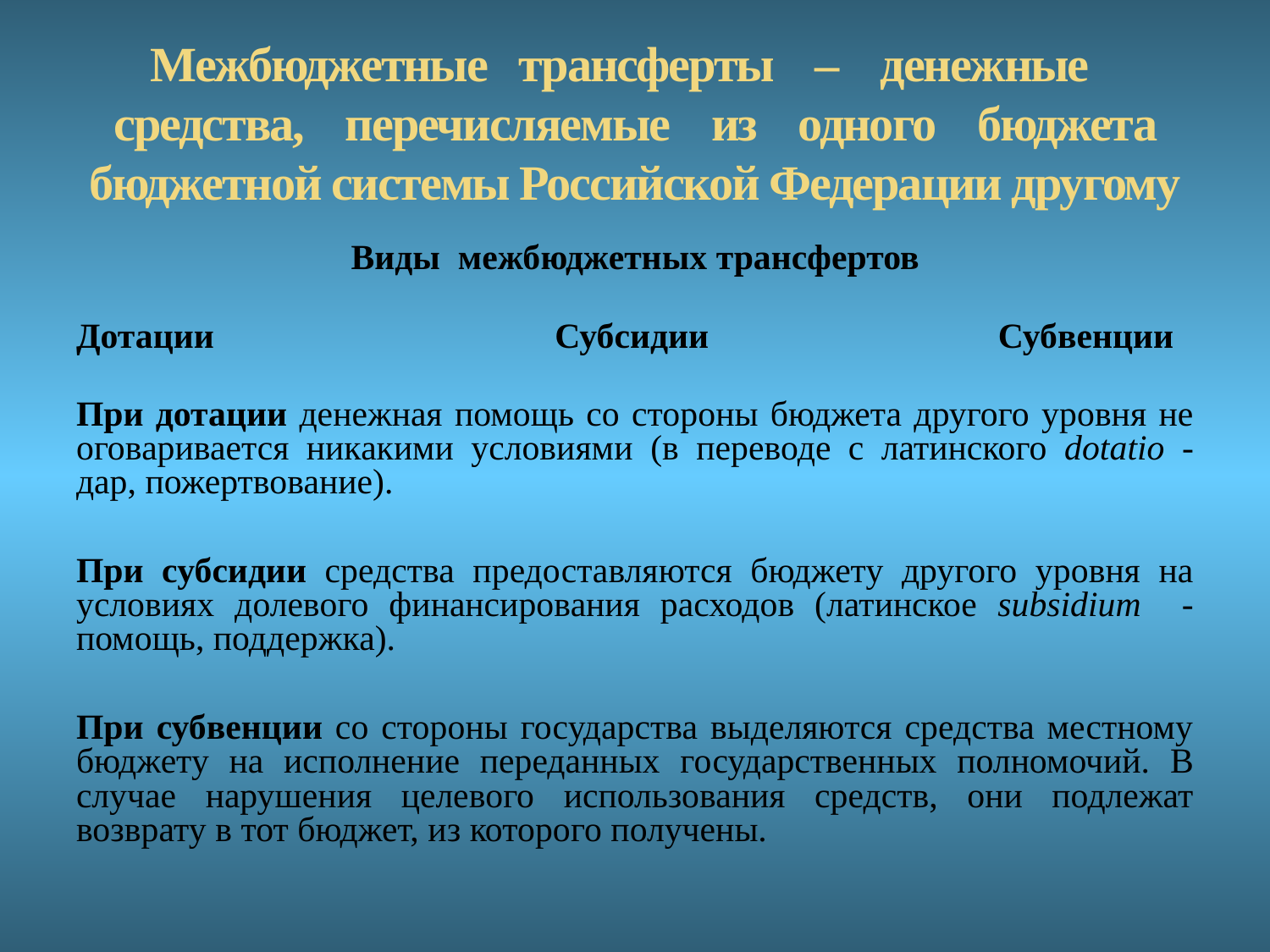

# Межбюджетные   трансферты    –    денежные    средства,    перечисляемые    из    одного    бюджета бюджетной системы Российской Федерации другому
Виды  межбюджетных трансфертов
Дотации		           Субсидии		                  Субвенции
При дотации денежная помощь со стороны бюджета другого уровня не оговаривается никакими условиями (в переводе с латинского dotatio - дар, пожертвование).

При субсидии средства предоставляются бюджету другого уровня на условиях долевого финансирования расходов (латинское subsidium  - помощь, поддержка).

При субвенции со стороны государства выделяются средства местному бюджету на исполнение переданных государственных полномочий. В случае нарушения целевого использования средств, они подлежат возврату в тот бюджет, из которого получены.